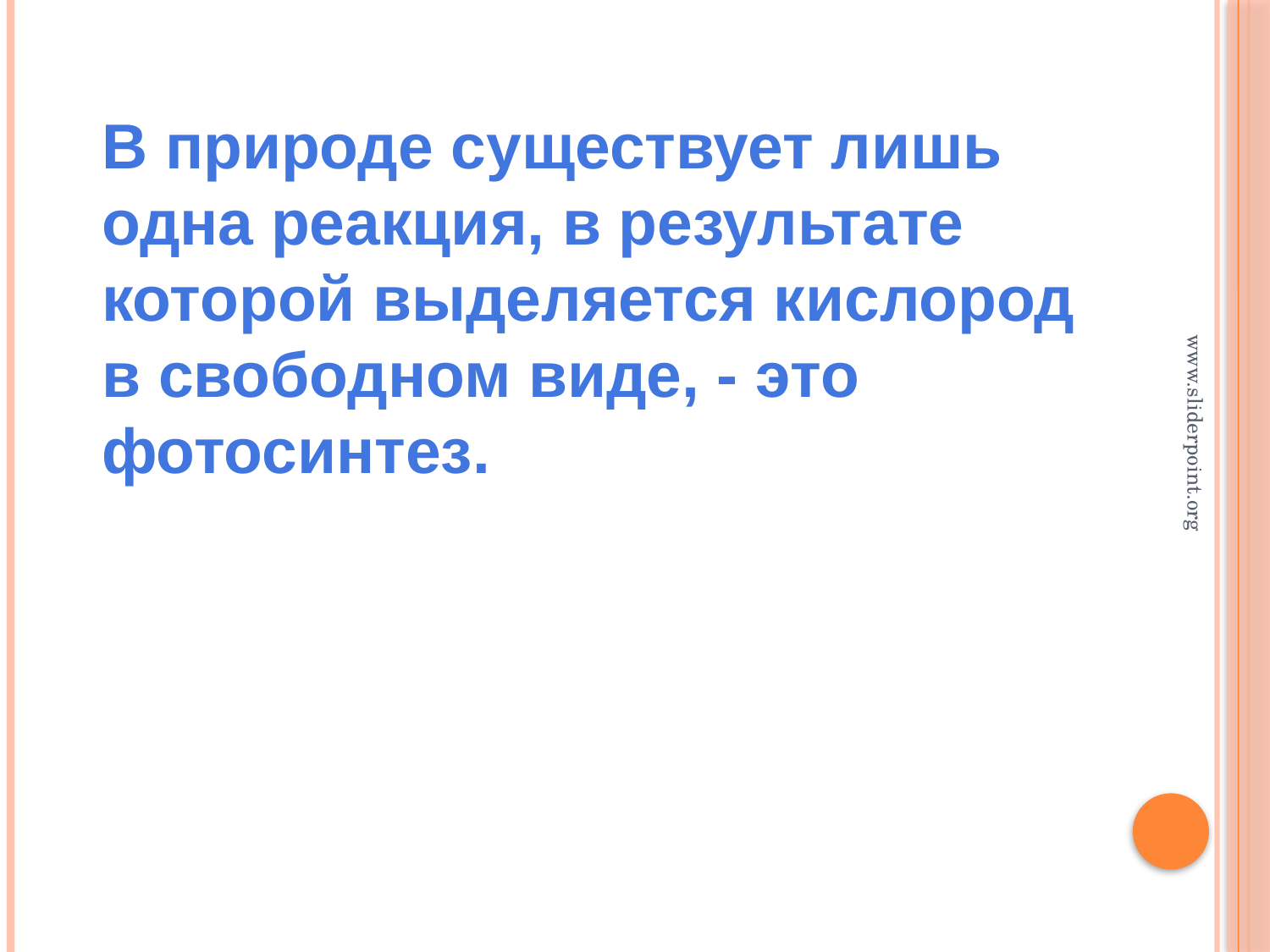

В природе существует лишь одна реакция, в результате которой выделяется кислород в свободном виде, - это фотосинтез.
www.sliderpoint.org